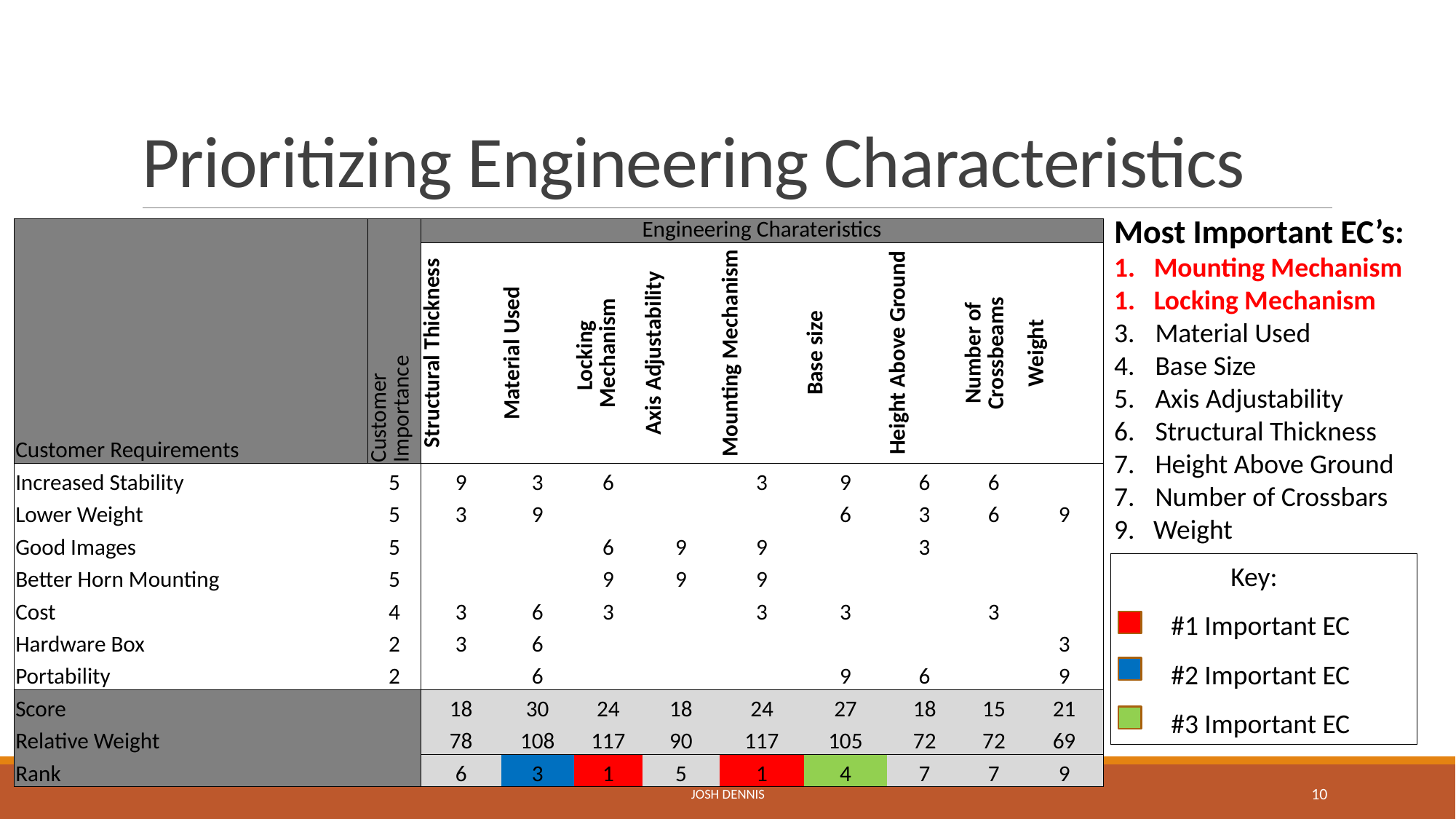

# Prioritizing Engineering Characteristics
Most Important EC’s:
1.   Mounting Mechanism
1.   Locking Mechanism
Material Used
Base Size
Axis Adjustability
Structural Thickness
Height Above Ground
Number of Crossbars
9.   Weight
| Customer Requirements | Customer Importance | Engineering Charateristics |  |  |  |  |  |  |  |  |
| --- | --- | --- | --- | --- | --- | --- | --- | --- | --- | --- |
|  |  | Structural Thickness | Material Used | Locking Mechanism | Axis Adjustability | Mounting Mechanism | Base size | Height Above Ground | Number of Crossbeams | Weight |
| Increased Stability | 5 | 9 | 3 | 6 |  | 3 | 9 | 6 | 6 |  |
| Lower Weight | 5 | 3 | 9 |  |  |  | 6 | 3 | 6 | 9 |
| Good Images | 5 |  |  | 6 | 9 | 9 |  | 3 |  |  |
| Better Horn Mounting | 5 |  |  | 9 | 9 | 9 |  |  |  |  |
| Cost | 4 | 3 | 6 | 3 |  | 3 | 3 |  | 3 |  |
| Hardware Box | 2 | 3 | 6 |  |  |  |  |  |  | 3 |
| Portability | 2 |  | 6 |  |  |  | 9 | 6 |  | 9 |
| Score |  | 18 | 30 | 24 | 18 | 24 | 27 | 18 | 15 | 21 |
| Relative Weight |  | 78 | 108 | 117 | 90 | 117 | 105 | 72 | 72 | 69 |
| Rank |  | 6 | 3 | 1 | 5 | 1 | 4 | 7 | 7 | 9 |
	Key:
        #1 Important EC
        #2 Important EC
        #3 Important EC

Josh dennis
10